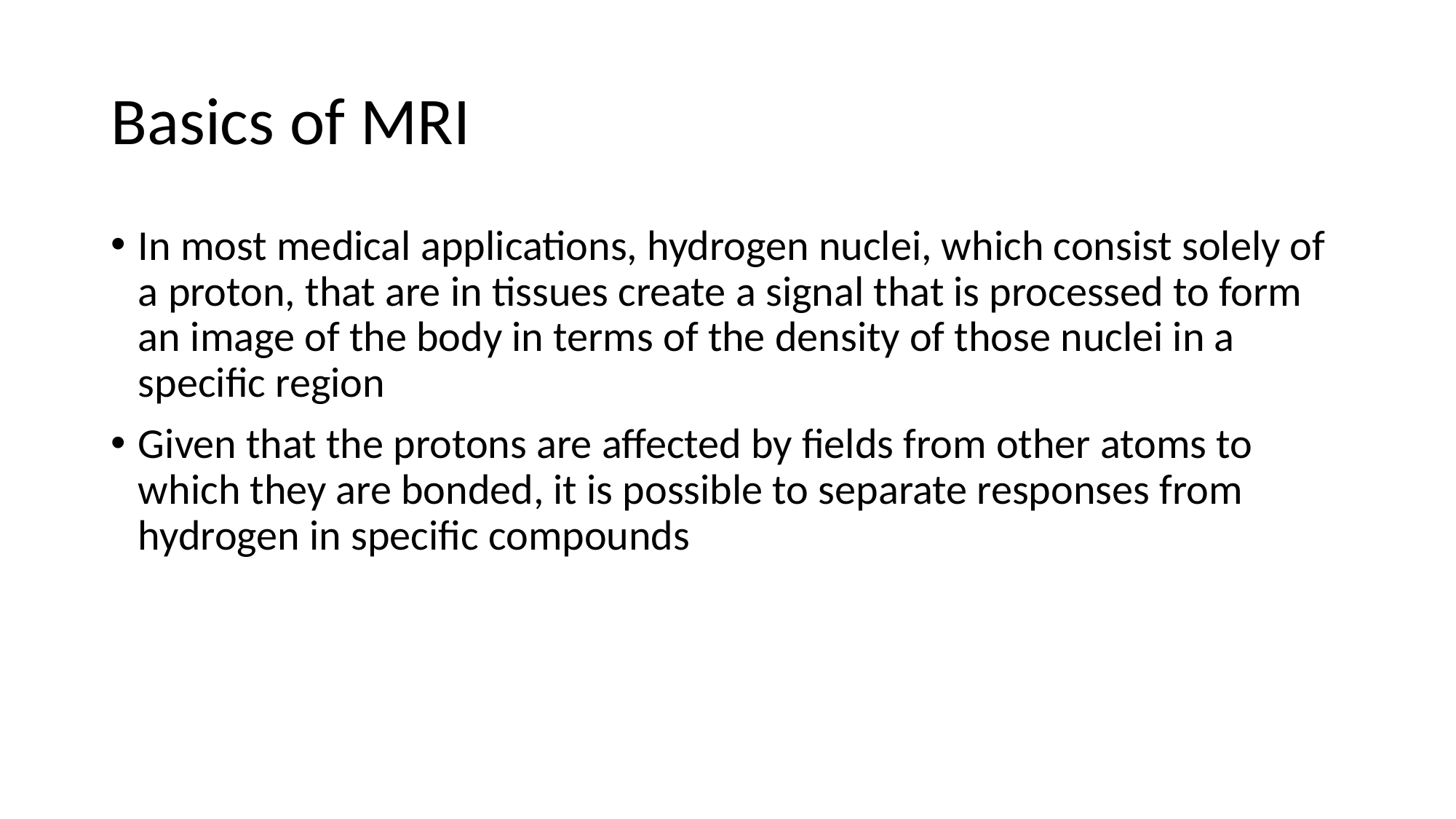

# Basics of MRI
In most medical applications, hydrogen nuclei, which consist solely of a proton, that are in tissues create a signal that is processed to form an image of the body in terms of the density of those nuclei in a specific region
Given that the protons are affected by fields from other atoms to which they are bonded, it is possible to separate responses from hydrogen in specific compounds